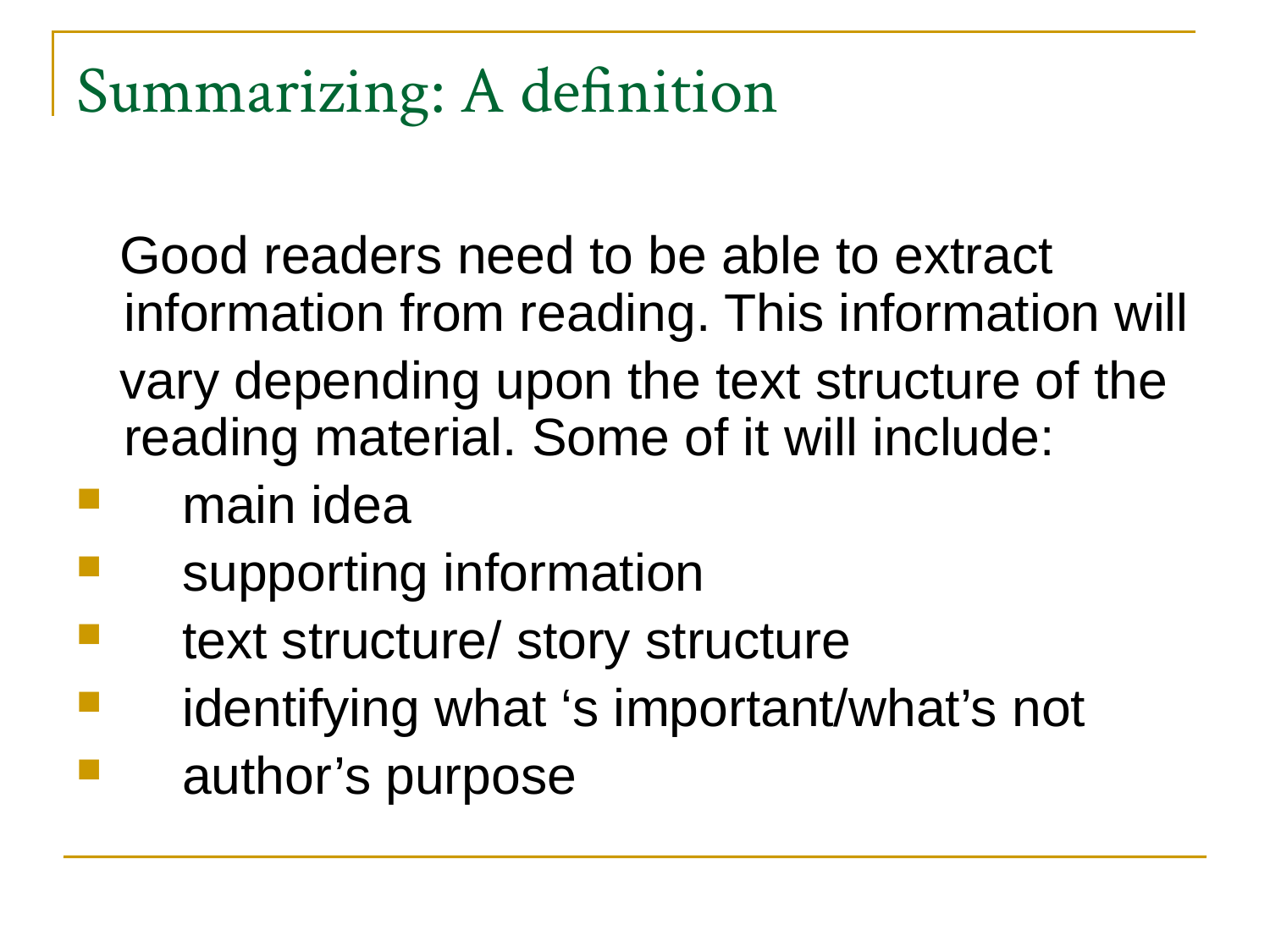

# Summarizing: A definition
   Good readers need to be able to extract information from reading. This information will
   vary depending upon the text structure of the reading material. Some of it will include:
    main idea
    supporting information
    text structure/ story structure
    identifying what ‘s important/what’s not
    author’s purpose